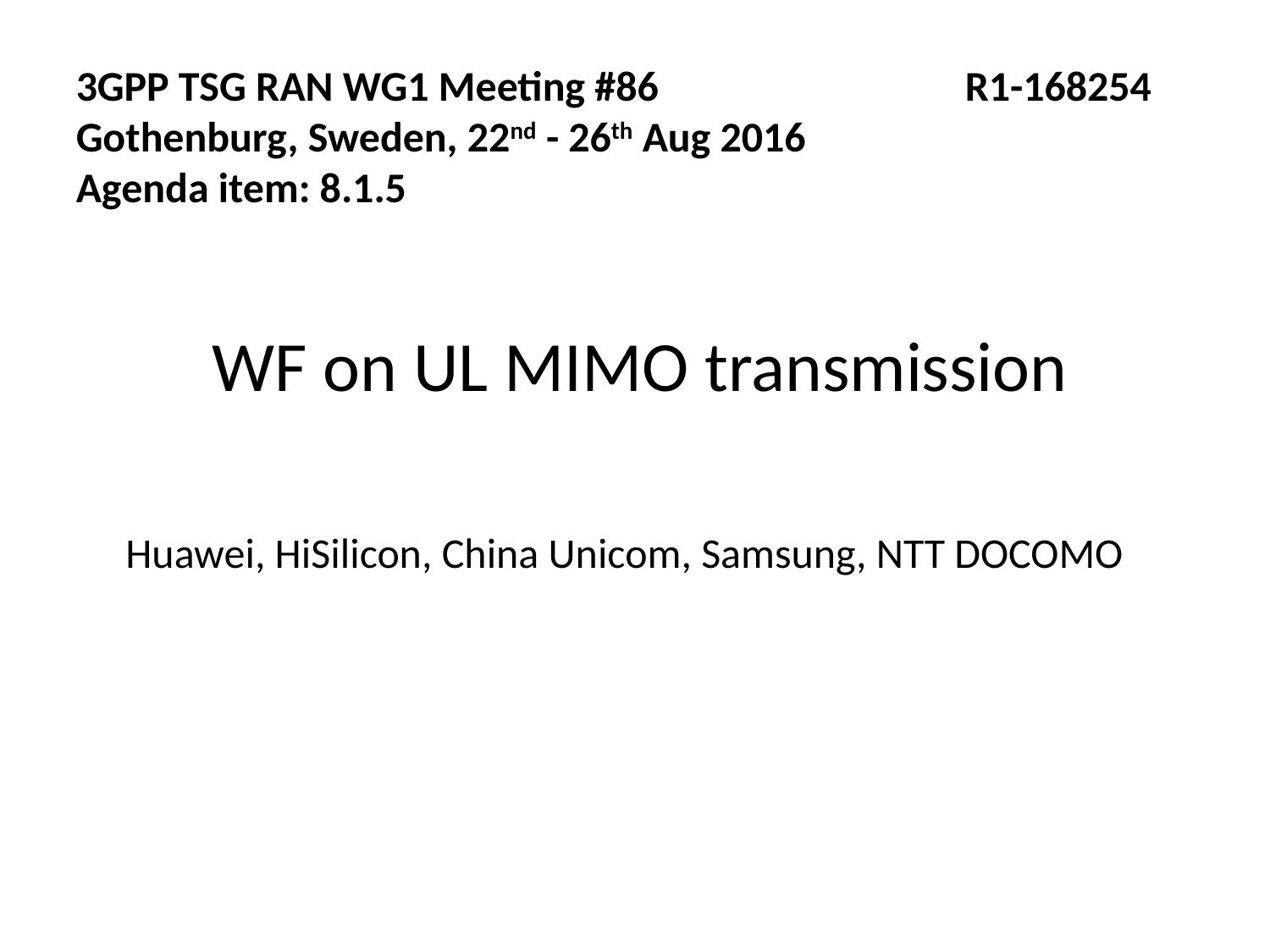

3GPP TSG RAN WG1 Meeting #86			R1-168254 Gothenburg, Sweden, 22nd - 26th Aug 2016
Agenda item: 8.1.5
WF on UL MIMO transmission
Huawei, HiSilicon, China Unicom, Samsung, NTT DOCOMO